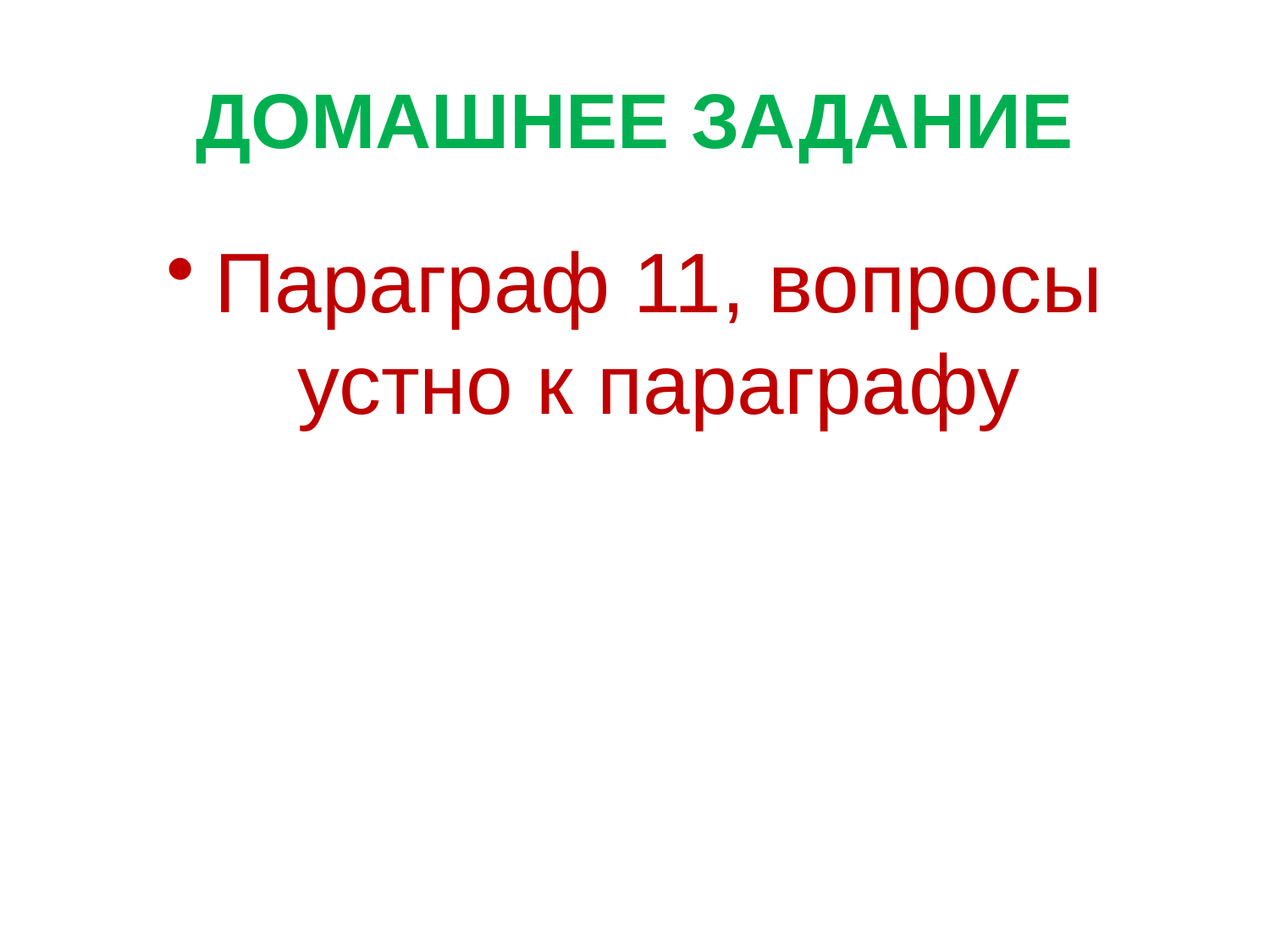

# ДОМАШНЕЕ ЗАДАНИЕ
Параграф 11, вопросы устно к параграфу